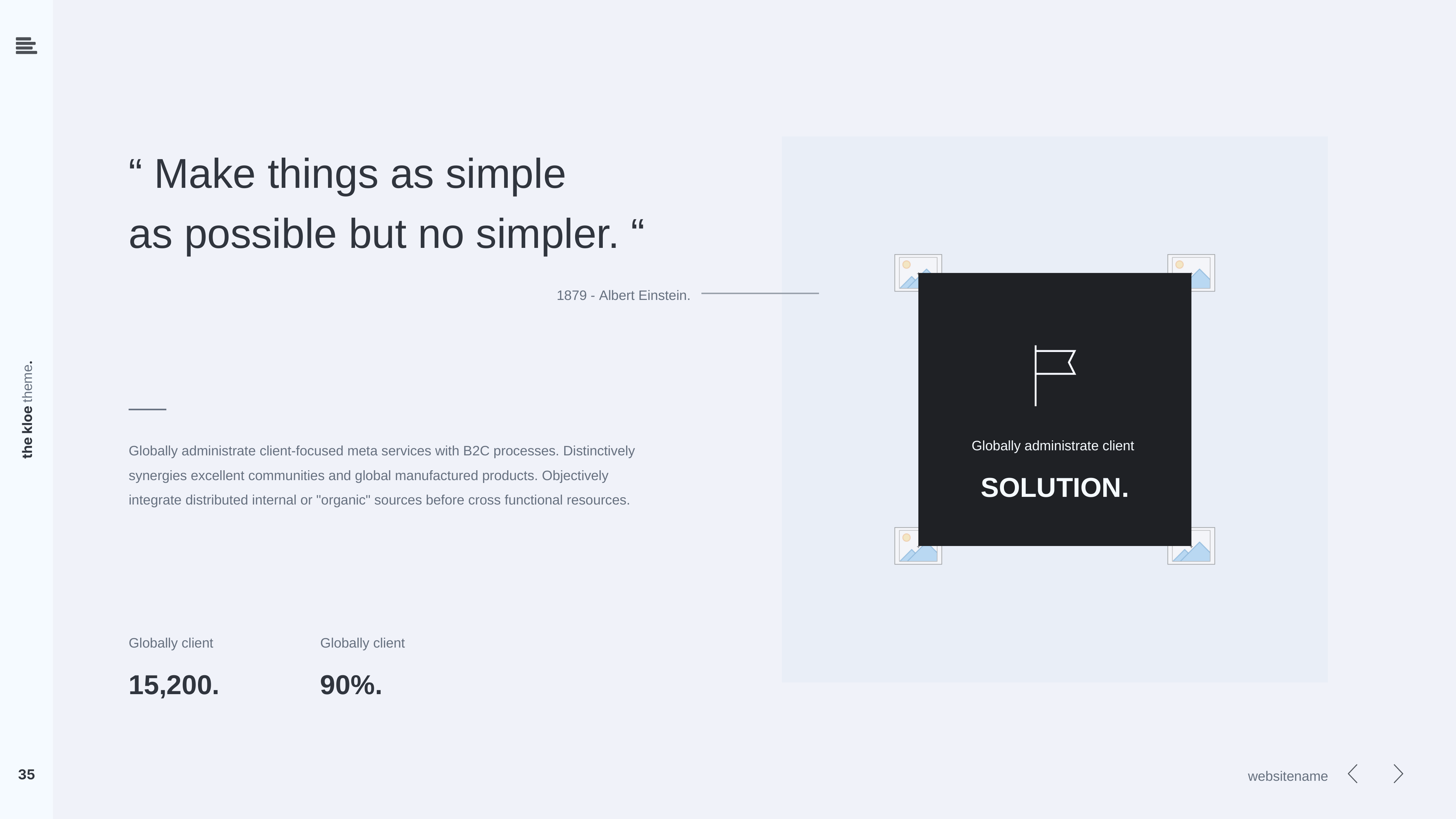

“ Make things as simple
as possible but no simpler. “

Globally administrate client
SOLUTION.
1879 - Albert Einstein.

Globally administrate client-focused meta services with B2C processes. Distinctively
synergies excellent communities and global manufactured products. Objectively
integrate distributed internal or "organic" sources before cross functional resources.
Globally client
15,200.
Globally client
90%.
35